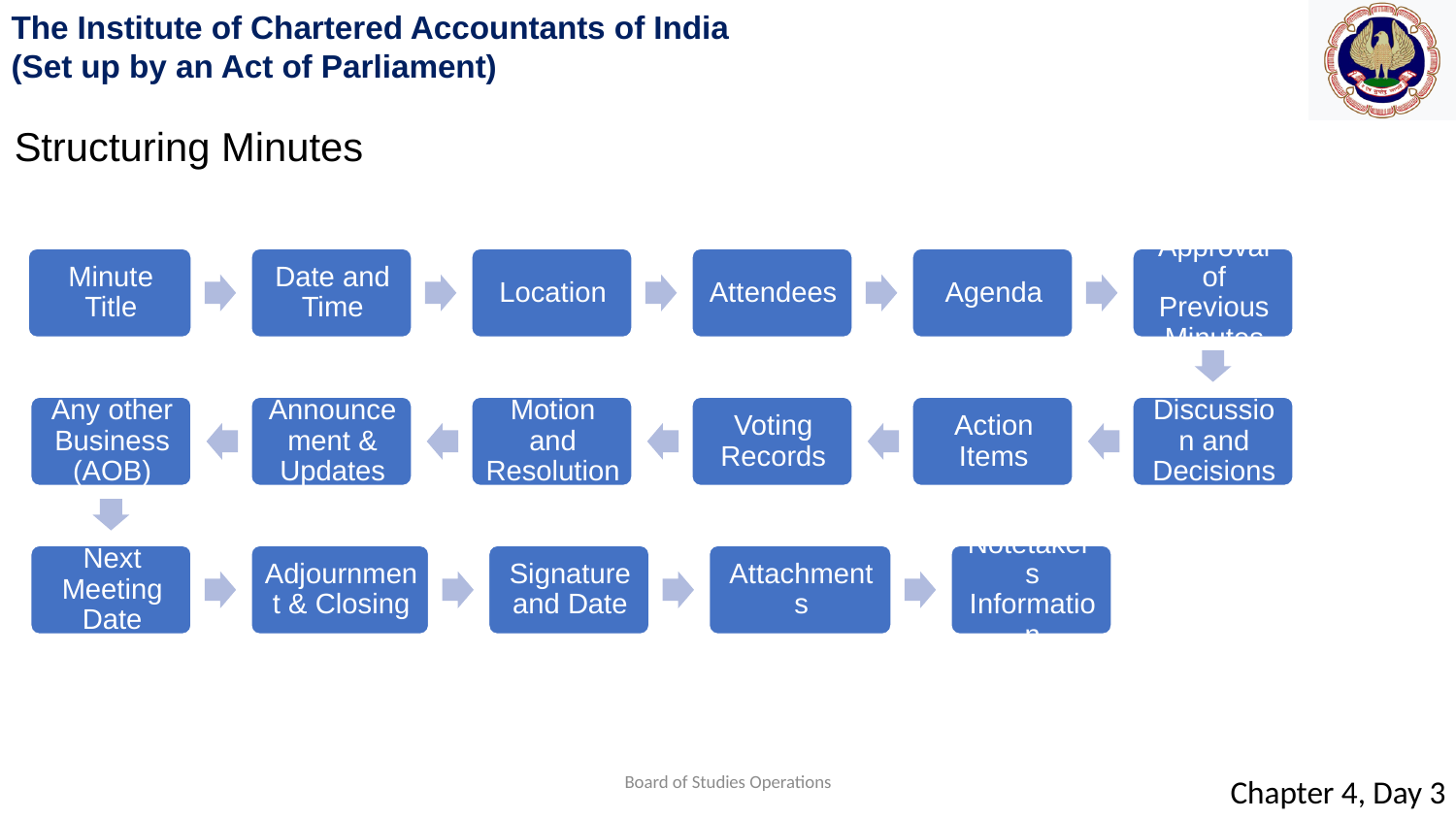

Structuring Minutes
Minute Title

Date and Time

Location

Attendees

Agenda

Approval of Previous Minutes

Discussion and Decisions

Action Items

Voting Records

Motion and Resolution

Announcement & Updates

Any other Business (AOB)

Next Meeting Date

Adjournment & Closing

Signature and Date

Attachments

Notetaker’s Information
Board of Studies Operations